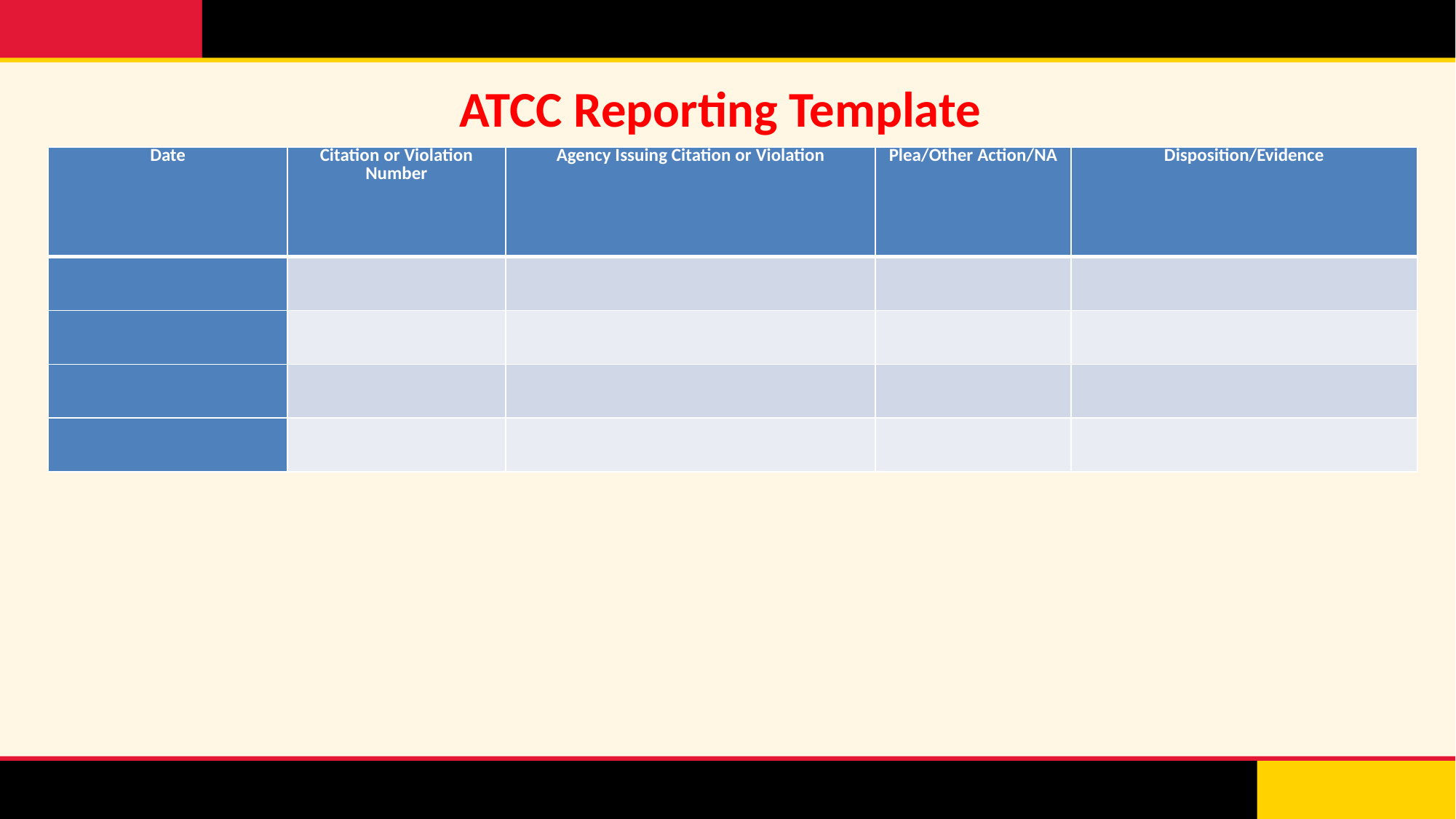

# ATCC Reporting Template
| Date | Citation or Violation Number | Agency Issuing Citation or Violation | Plea/Other Action/NA | Disposition/Evidence |
| --- | --- | --- | --- | --- |
|  |  |  |  |  |
|  |  |  |  |  |
|  |  |  |  |  |
|  |  |  |  |  |